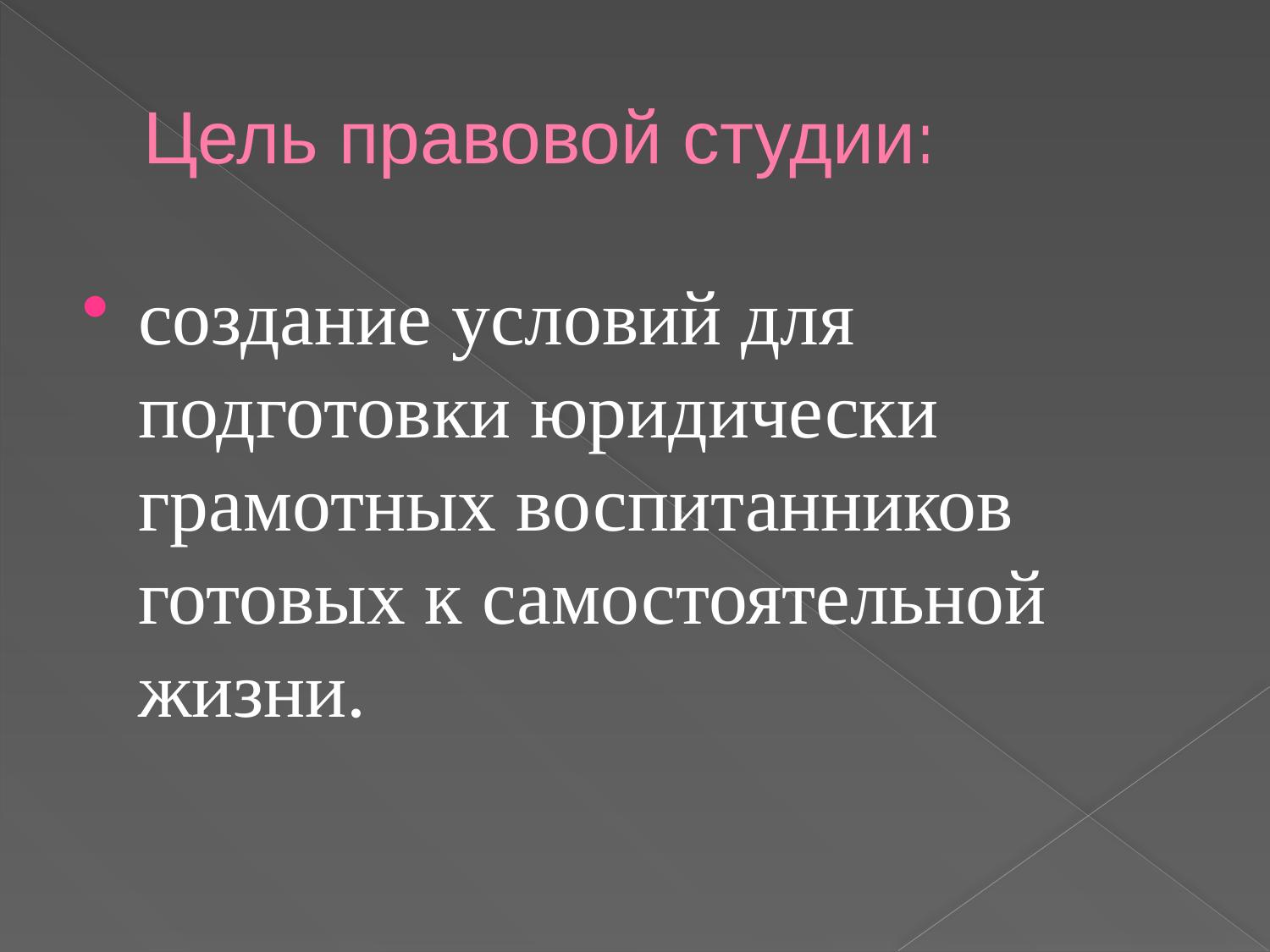

# Цель правовой студии:
создание условий для подготовки юридически грамотных воспитанников готовых к самостоятельной жизни.